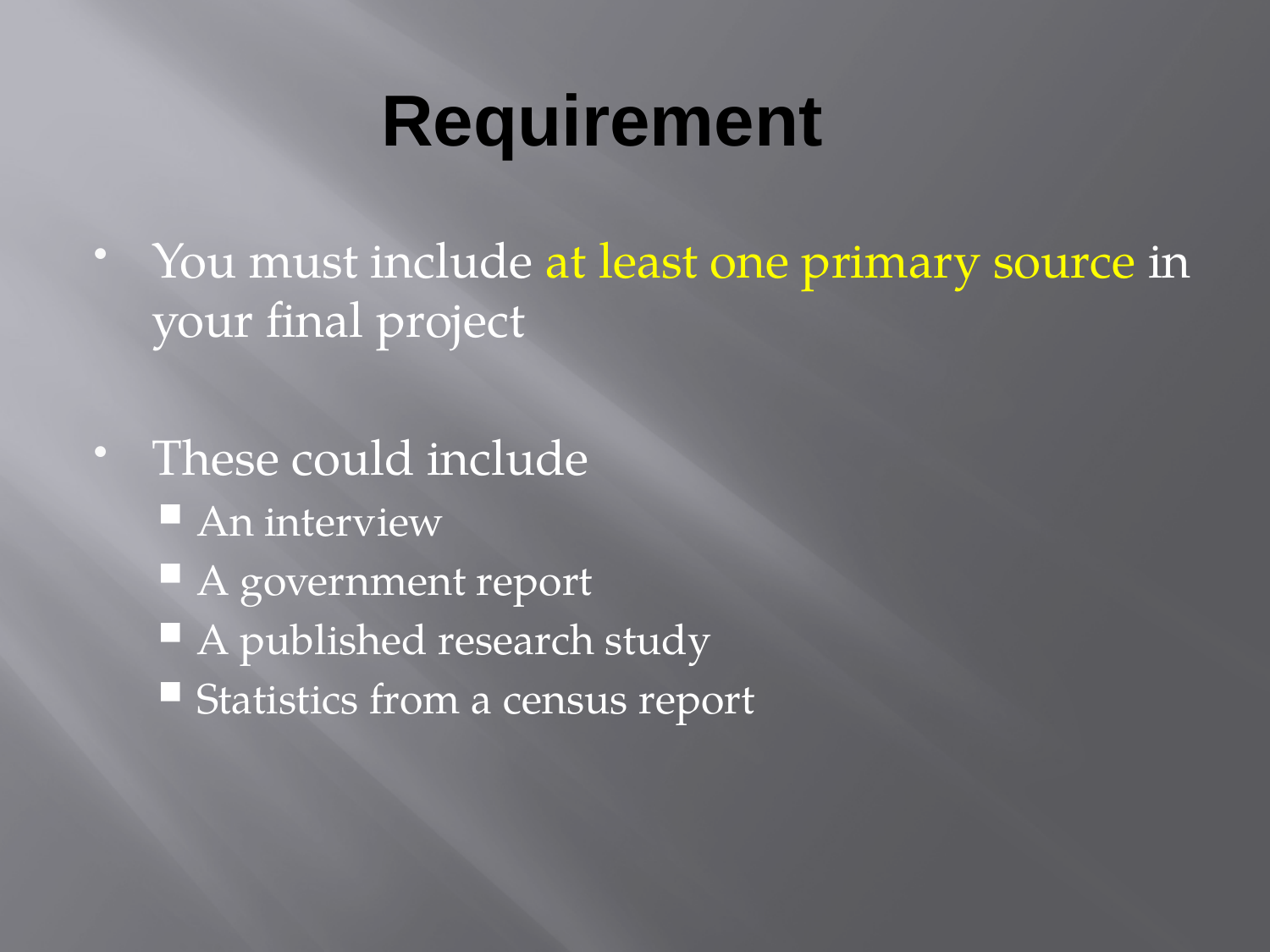

# Requirement
You must include at least one primary source in your final project

These could include
An interview
A government report
A published research study
Statistics from a census report